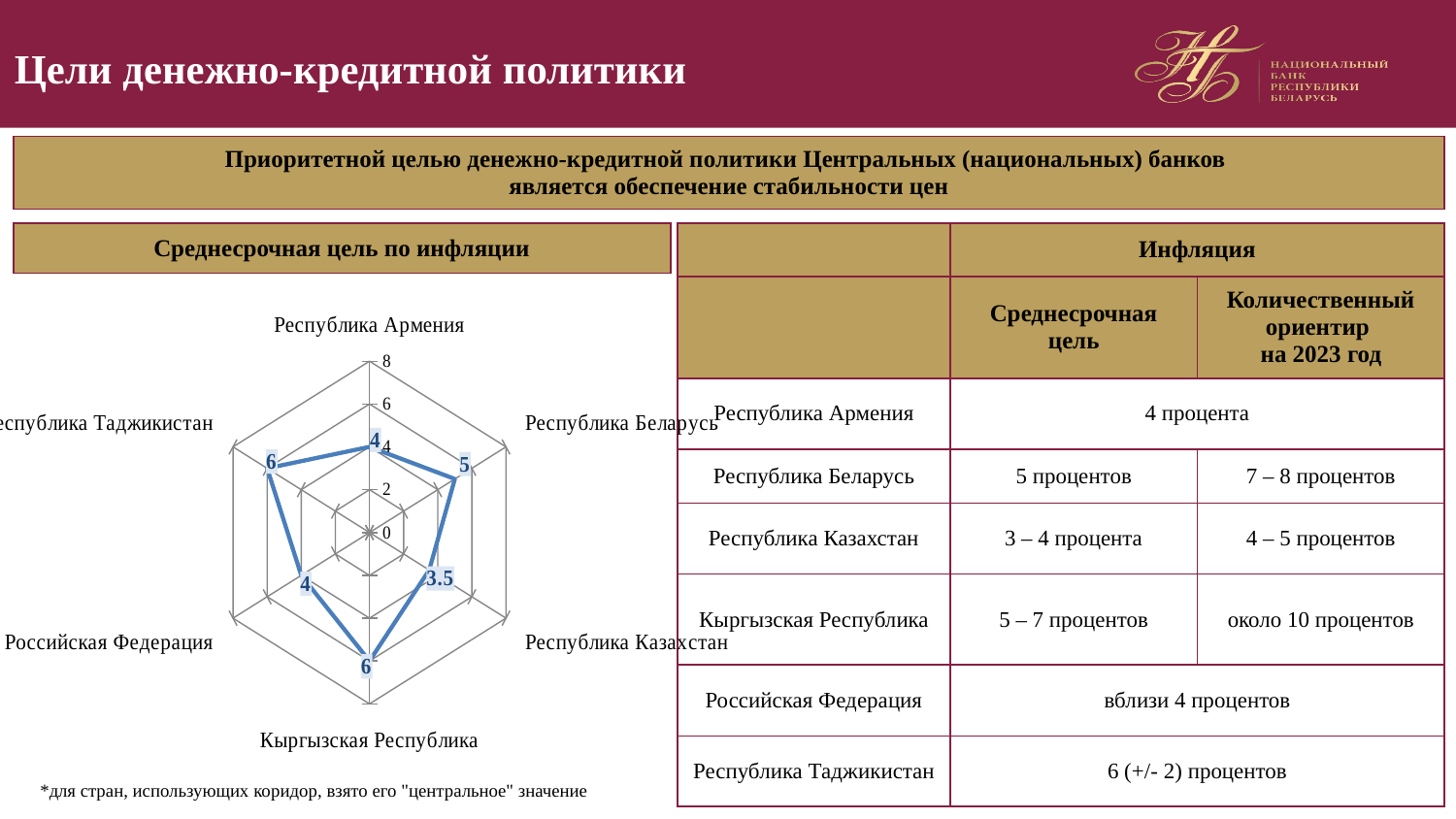

Цели денежно-кредитной политики
| Приоритетной целью денежно-кредитной политики Центральных (национальных) банков является обеспечение стабильности цен |
| --- |
| Среднесрочная цель по инфляции |
| --- |
|  | Инфляция |  |
| --- | --- | --- |
|  | Среднесрочная цель | Количественный ориентир на 2023 год |
| Республика Армения | 4 процента |  |
| Республика Беларусь | 5 процентов | 7 – 8 процентов |
| Республика Казахстан | 3 – 4 процента | 4 – 5 процентов |
| Кыргызская Республика | 5 – 7 процентов | около 10 процентов |
| Российская Федерация | вблизи 4 процентов |  |
| Республика Таджикистан | 6 (+/- 2) процентов |  |

### Chart

| Category | Среднесрочная цель* |
|---|---|
| Республика Армения | 4.0 |
| Республика Беларусь | 5.0 |
| Республика Казахстан | 3.5 |
| Кыргызская Республика | 6.0 |
| Российская Федерация | 4.0 |
| Республика Таджикистан | 6.0 |
*для стран, использующих коридор, взято его "центральное" значение